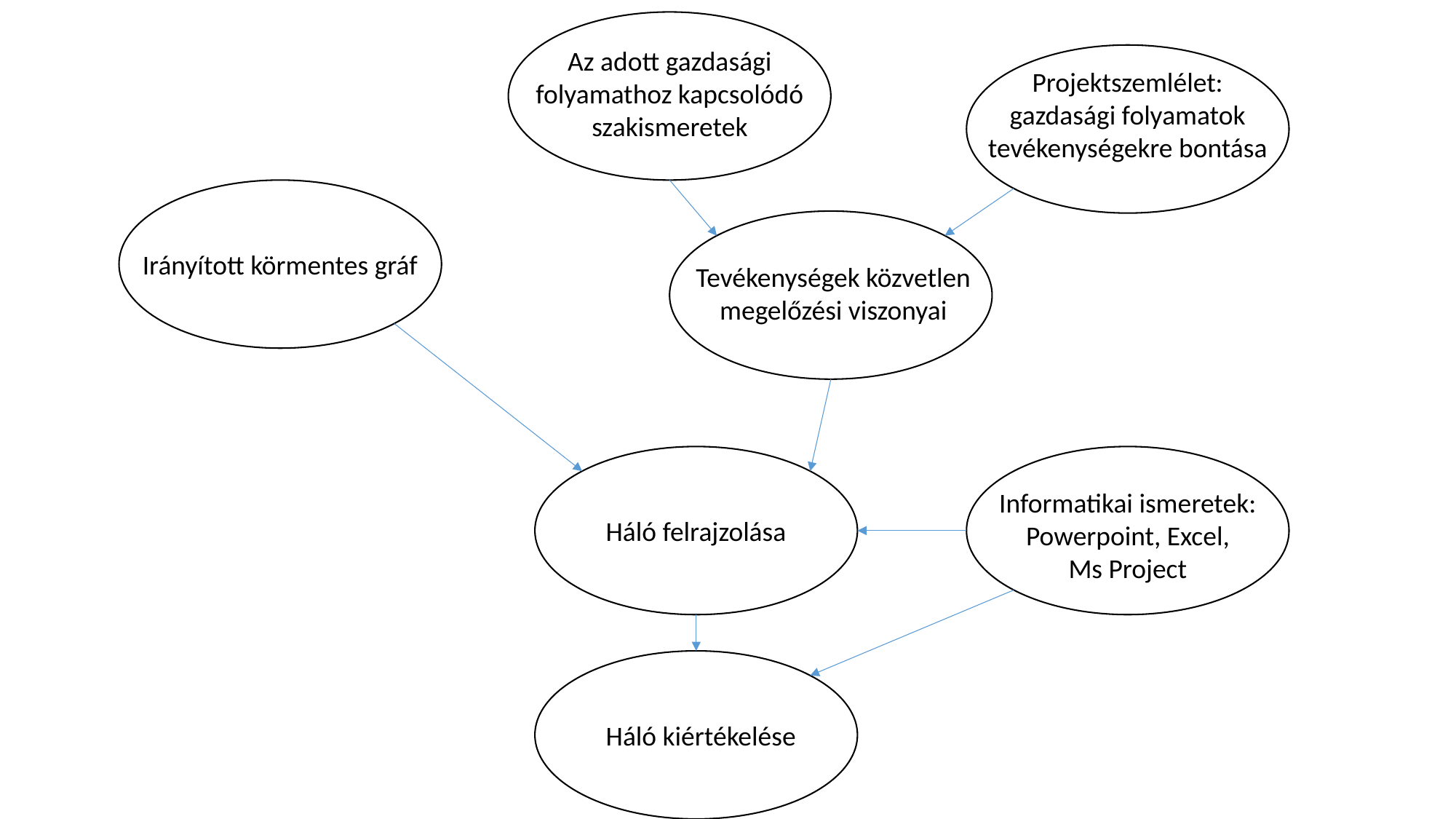

Az adott gazdasági
folyamathoz kapcsolódó
szakismeretek

Projektszemlélet:
gazdasági folyamatok
tevékenységekre bontása

Irányított körmentes gráf

Tevékenységek közvetlen
megelőzési viszonyai

Informatikai ismeretek:
Powerpoint, Excel,
Ms Project

Háló felrajzolása

Háló kiértékelése